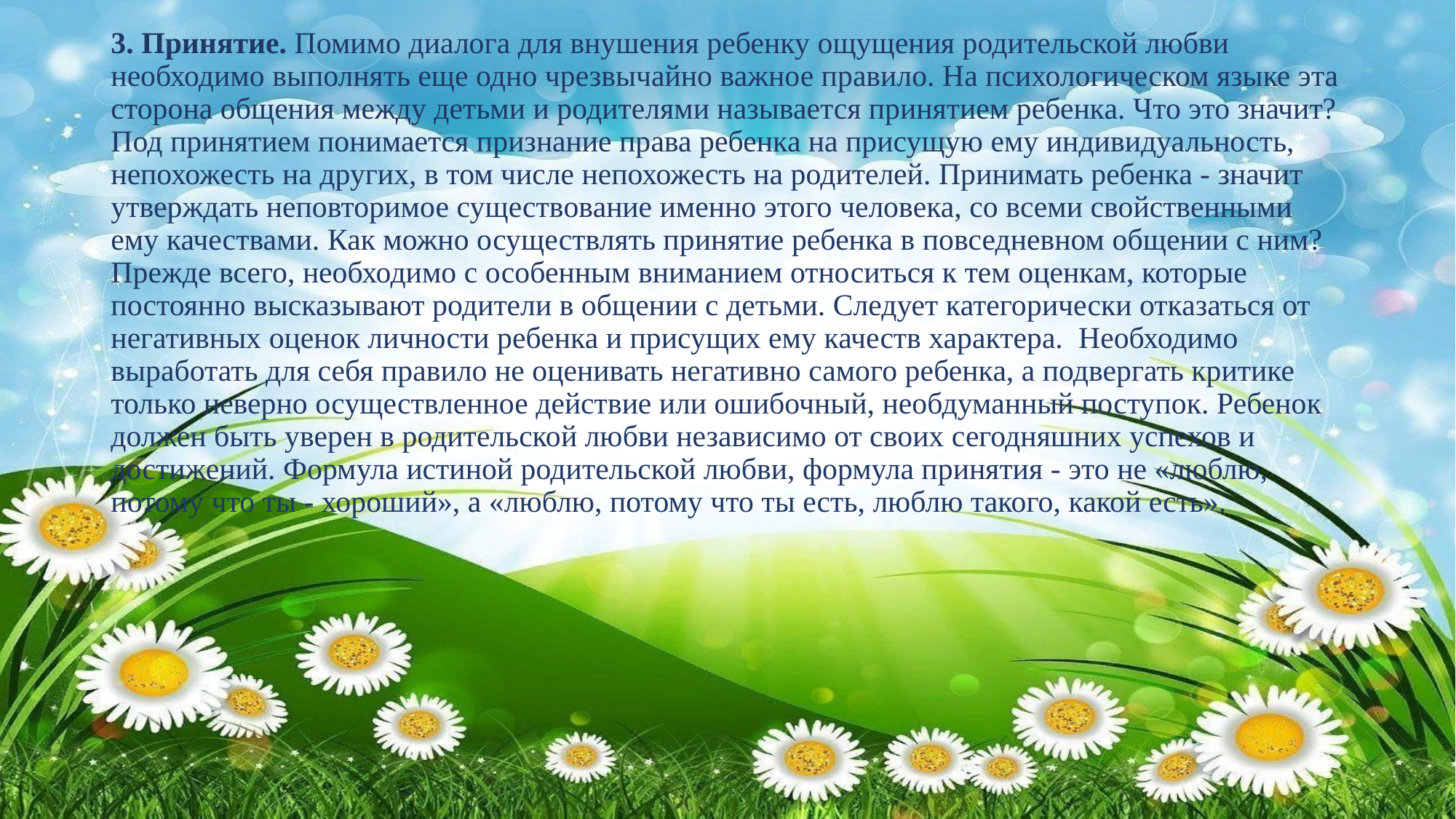

# 3. Принятие. Помимо диалога для внушения ребенку ощущения родительской любви необходимо выполнять еще одно чрезвычайно важное правило. На психологическом языке эта сторона общения между детьми и родителями называется принятием ребенка. Что это значит? Под принятием понимается признание права ребенка на присущую ему индивидуальность, непохожесть на других, в том числе непохожесть на родителей. Принимать ребенка - значит утверждать неповторимое существование именно этого человека, со всеми свойственными ему качествами. Как можно осуществлять принятие ребенка в повседневном общении с ним? Прежде всего, необходимо с особенным вниманием относиться к тем оценкам, которые постоянно высказывают родители в общении с детьми. Следует категорически отказаться от негативных оценок личности ребенка и присущих ему качеств характера.  Необходимо выработать для себя правило не оценивать негативно самого ребенка, а подвергать критике только неверно осуществленное действие или ошибочный, необдуманный поступок. Ребенок должен быть уверен в родительской любви независимо от своих сегодняшних успехов и достижений. Формула истиной родительской любви, формула принятия - это не «люблю, потому что ты - хороший», а «люблю, потому что ты есть, люблю такого, какой есть».